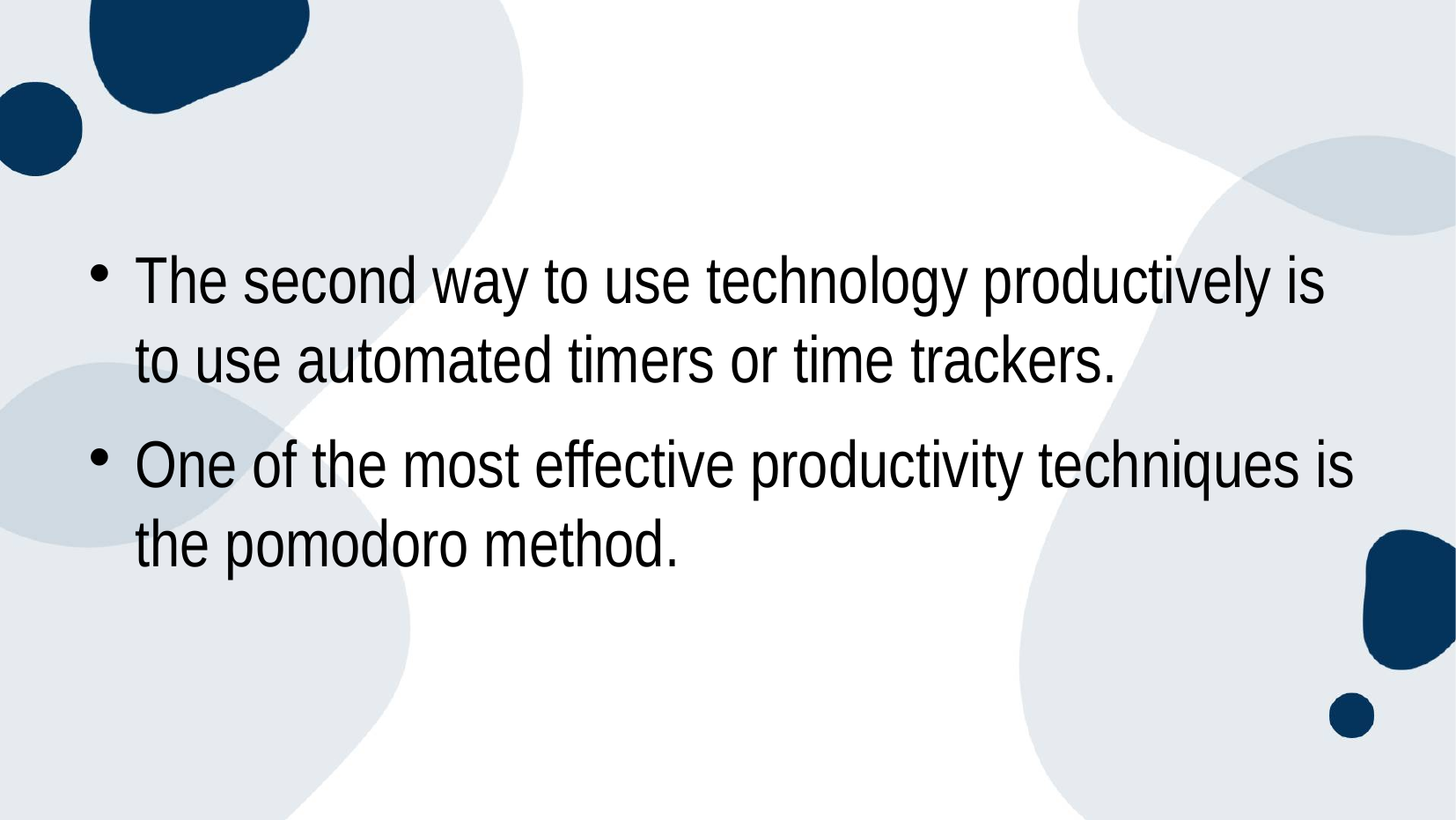

The second way to use technology productively is to use automated timers or time trackers.
One of the most effective productivity techniques is the pomodoro method.